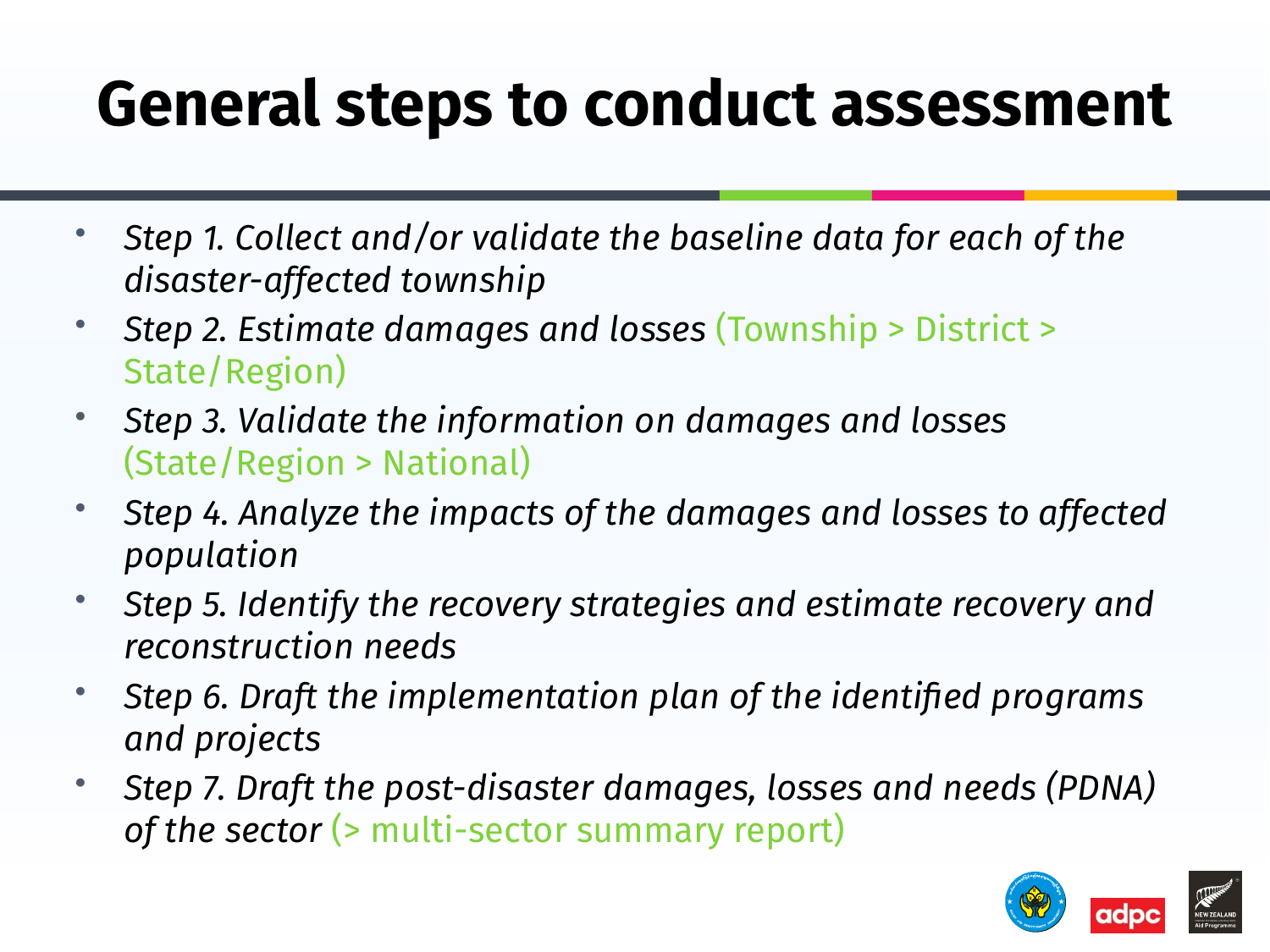

# General steps to conduct assessment
Step 1. Collect and/or validate the baseline data for each of the disaster-affected township
Step 2. Estimate damages and losses (Township > District > State/Region)
Step 3. Validate the information on damages and losses (State/Region > National)
Step 4. Analyze the impacts of the damages and losses to affected population
Step 5. Identify the recovery strategies and estimate recovery and reconstruction needs
Step 6. Draft the implementation plan of the identified programs and projects
Step 7. Draft the post-disaster damages, losses and needs (PDNA) of the sector (> multi-sector summary report)